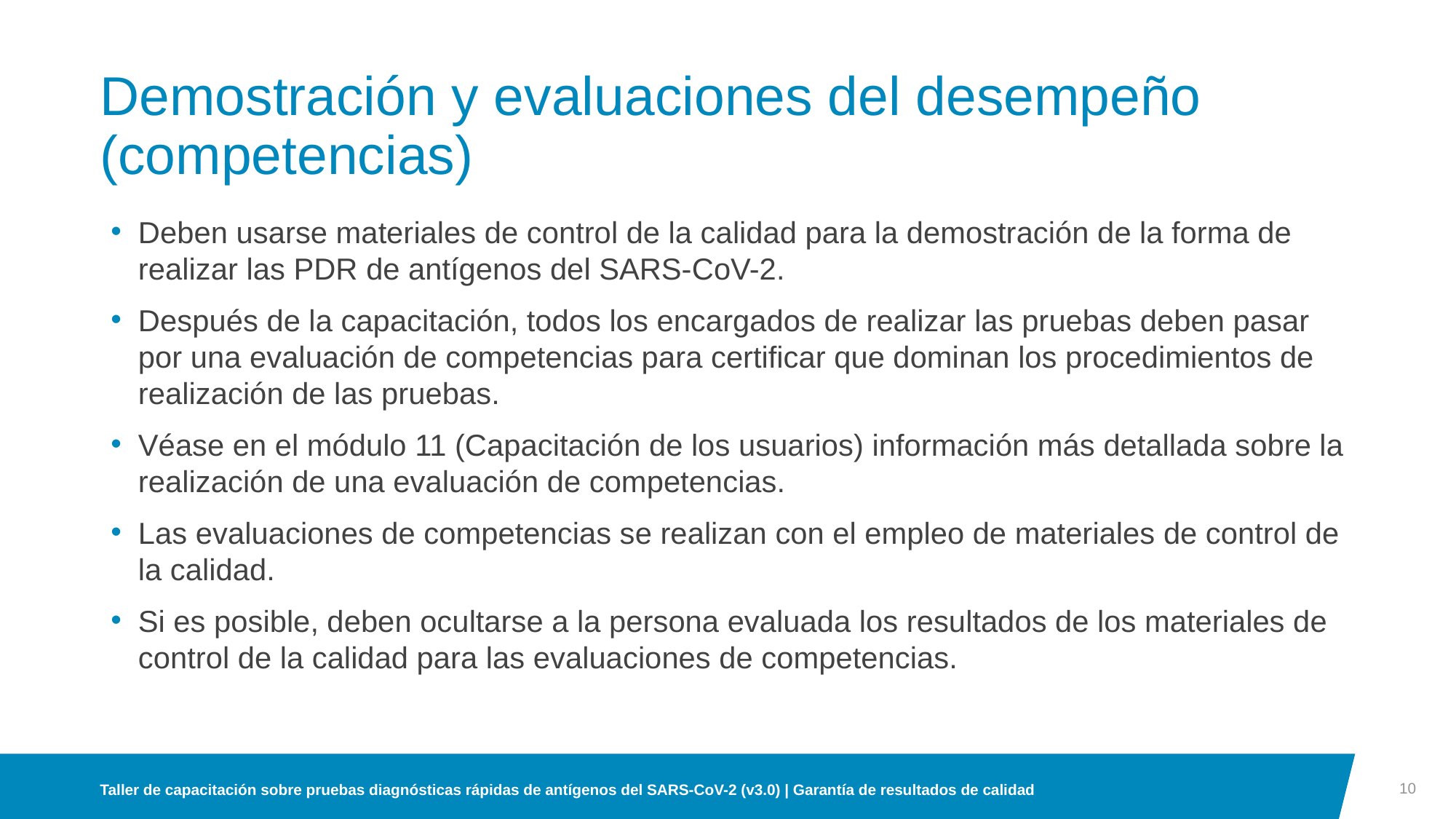

# Demostración y evaluaciones del desempeño (competencias)
Deben usarse materiales de control de la calidad para la demostración de la forma de realizar las PDR de antígenos del SARS-CoV-2.
Después de la capacitación, todos los encargados de realizar las pruebas deben pasar por una evaluación de competencias para certificar que dominan los procedimientos de realización de las pruebas.
Véase en el módulo 11 (Capacitación de los usuarios) información más detallada sobre la realización de una evaluación de competencias.
Las evaluaciones de competencias se realizan con el empleo de materiales de control de la calidad.
Si es posible, deben ocultarse a la persona evaluada los resultados de los materiales de control de la calidad para las evaluaciones de competencias.

10
Taller de capacitación sobre pruebas diagnósticas rápidas de antígenos del SARS-CoV-2 (v3.0) | Garantía de resultados de calidad